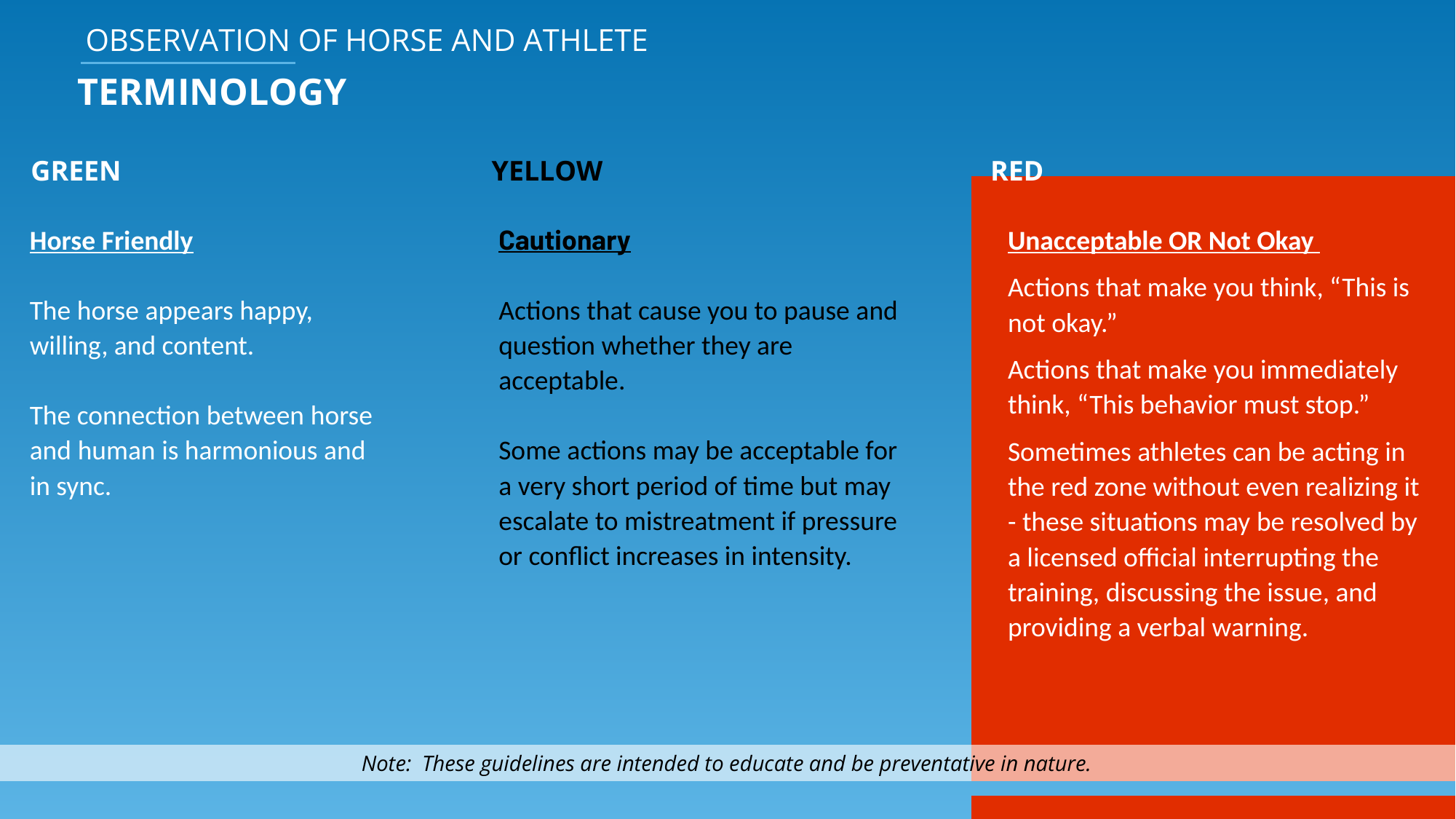

OBSERVATION OF HORSE AND ATHLETE
TERMINOLOGY
Horse Friendly

The horse appears happy, willing, and content.

The connection between horse and human is harmonious and in sync.

Cautionary

Actions that cause you to pause and question whether they are acceptable.

Some actions may be acceptable for a very short period of time but may escalate to mistreatment if pressure or conflict increases in intensity.
Unacceptable OR Not Okay
Actions that make you think, “This is not okay.”
Actions that make you immediately think, “This behavior must stop.”
Sometimes athletes can be acting in the red zone without even realizing it - these situations may be resolved by a licensed official interrupting the training, discussing the issue, and providing a verbal warning.

Note:  These guidelines are intended to educate and be preventative in nature.